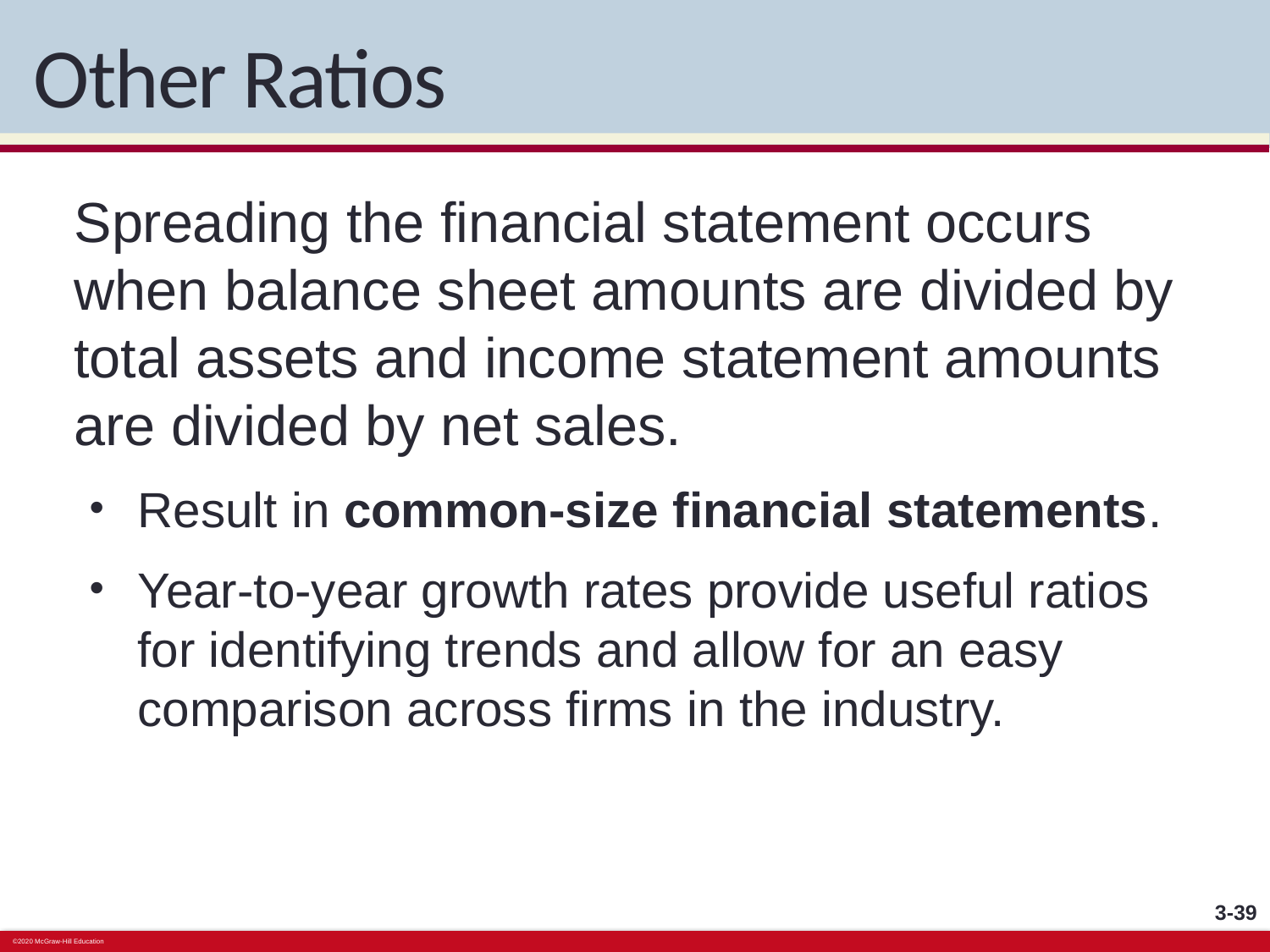

# Other Ratios
Spreading the financial statement occurs when balance sheet amounts are divided by total assets and income statement amounts are divided by net sales.
Result in common-size financial statements.
Year-to-year growth rates provide useful ratios for identifying trends and allow for an easy comparison across firms in the industry.